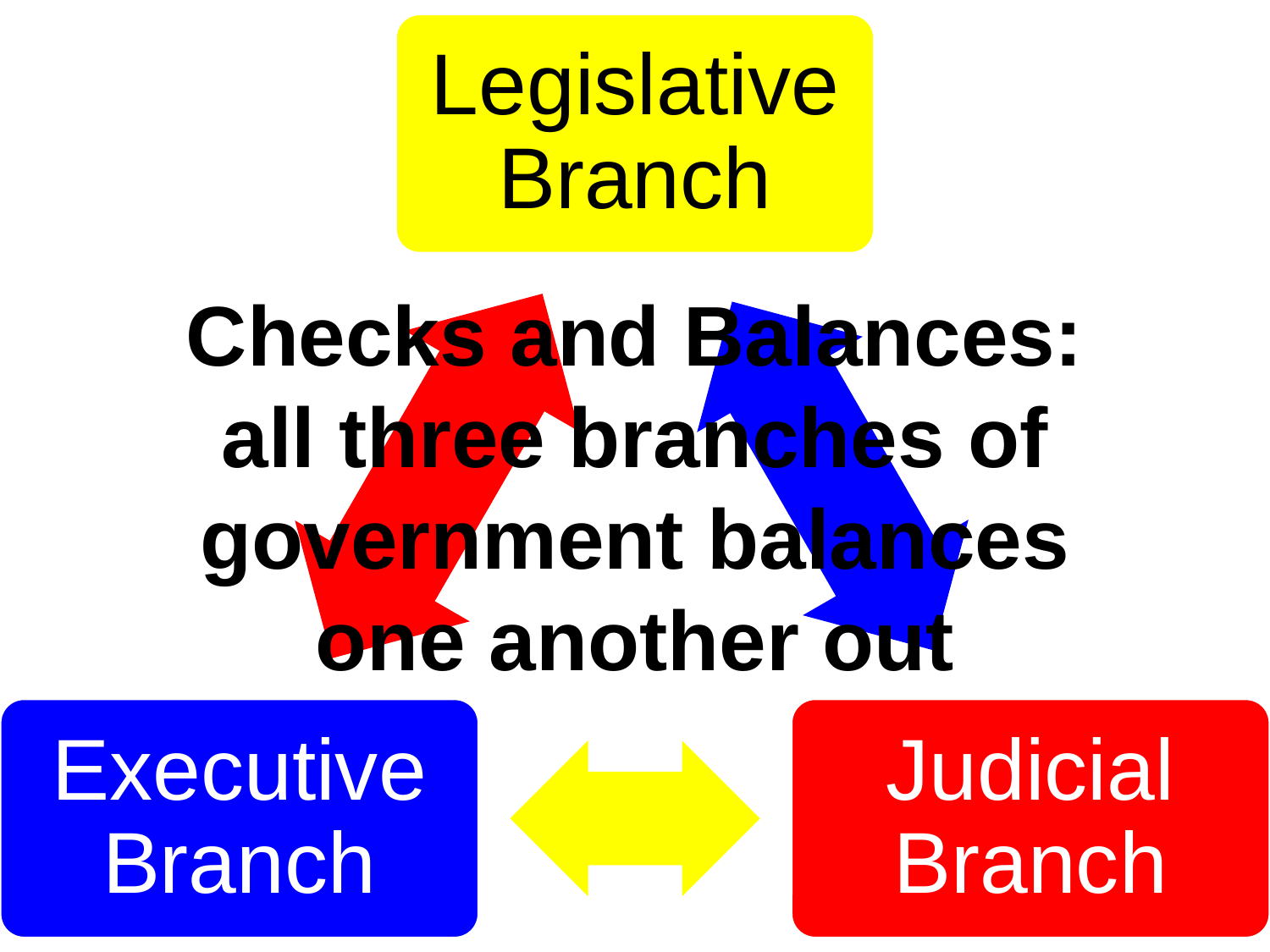

Legislative Branch

Judicial Branch

Executive Branch

Checks and Balances: all three branches of government balances one another out